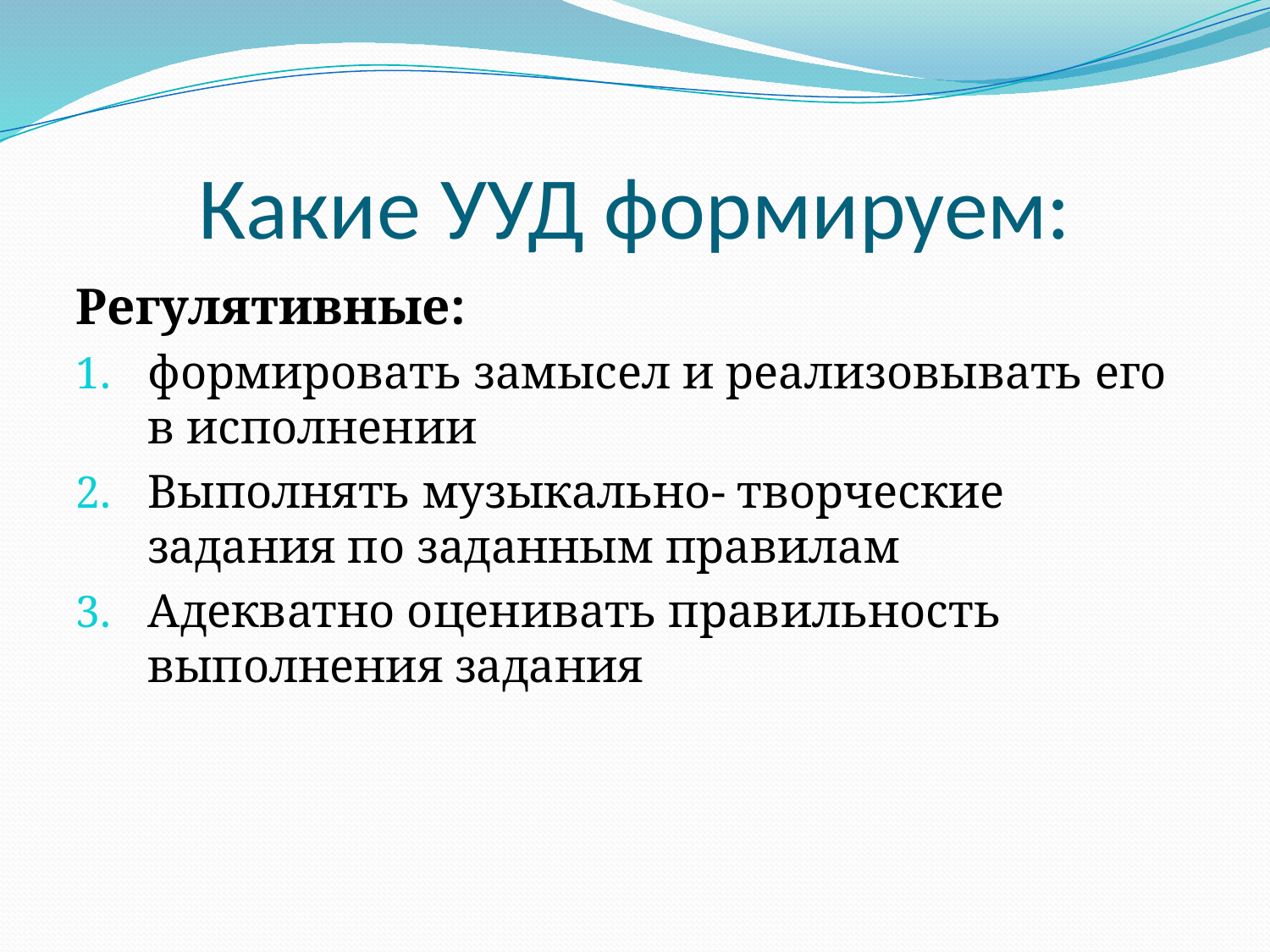

# Какие УУД формируем:
Регулятивные:
формировать замысел и реализовывать его в исполнении
Выполнять музыкально- творческие задания по заданным правилам
Адекватно оценивать правильность выполнения задания